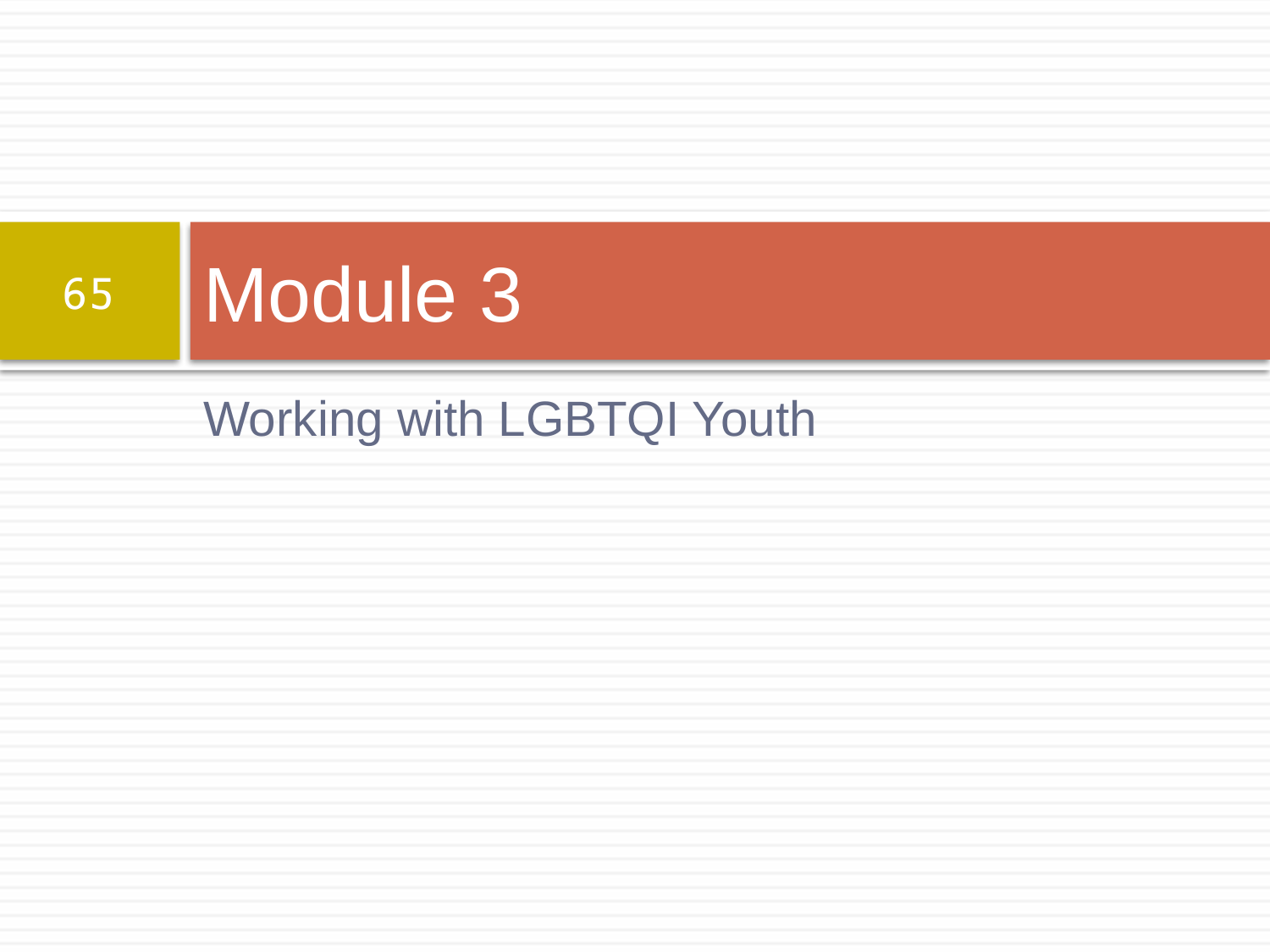

# Module 3
65
Working with LGBTQI Youth